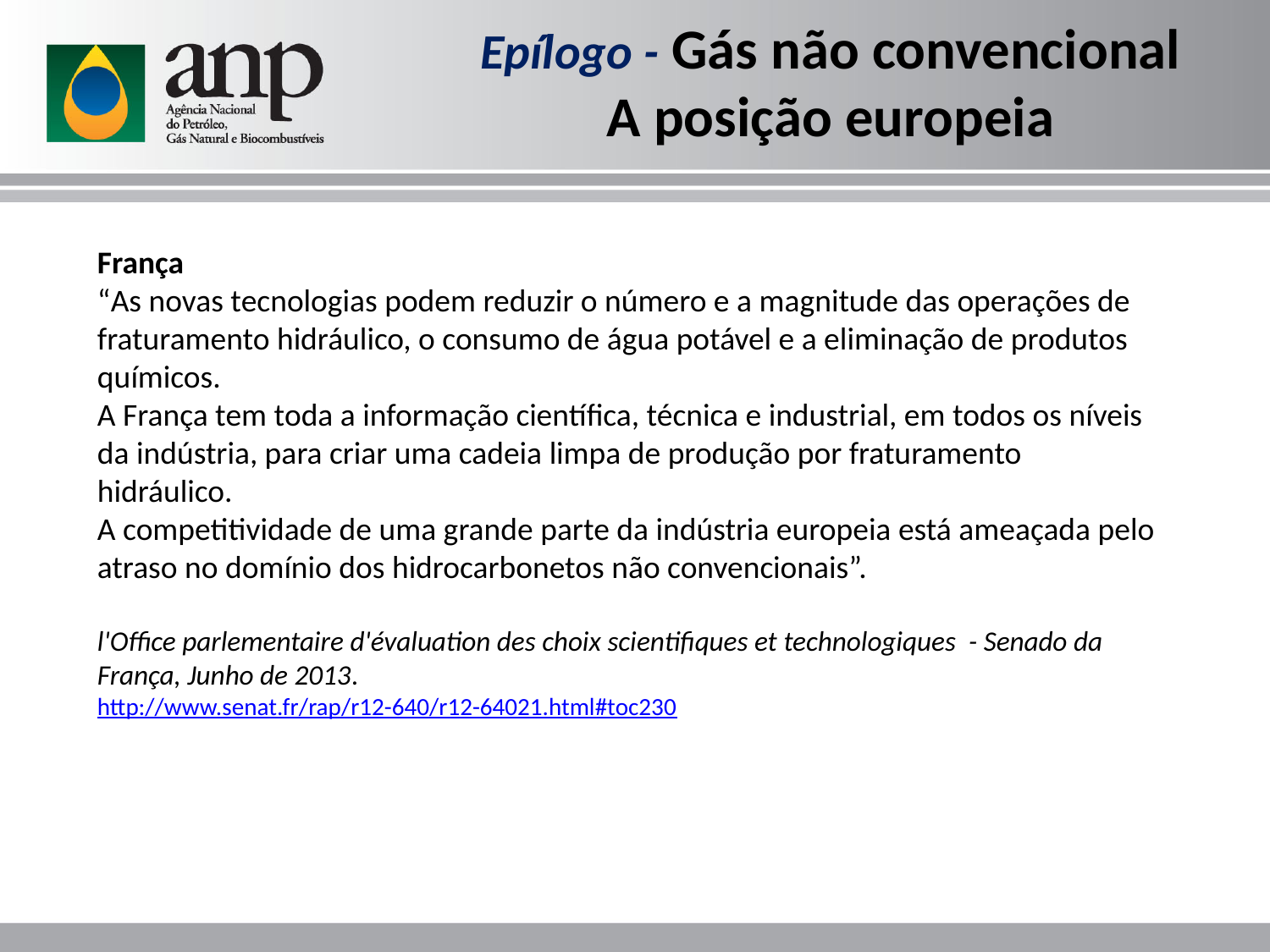

# Epílogo - Gás não convencional A posição europeia
França
“As novas tecnologias podem reduzir o número e a magnitude das operações de fraturamento hidráulico, o consumo de água potável e a eliminação de produtos químicos.
A França tem toda a informação científica, técnica e industrial, em todos os níveis da indústria, para criar uma cadeia limpa de produção por fraturamento hidráulico.
A competitividade de uma grande parte da indústria europeia está ameaçada pelo atraso no domínio dos hidrocarbonetos não convencionais”.

l'Office parlementaire d'évaluation des choix scientifiques et technologiques  - Senado da França, Junho de 2013.
http://www.senat.fr/rap/r12-640/r12-64021.html#toc230